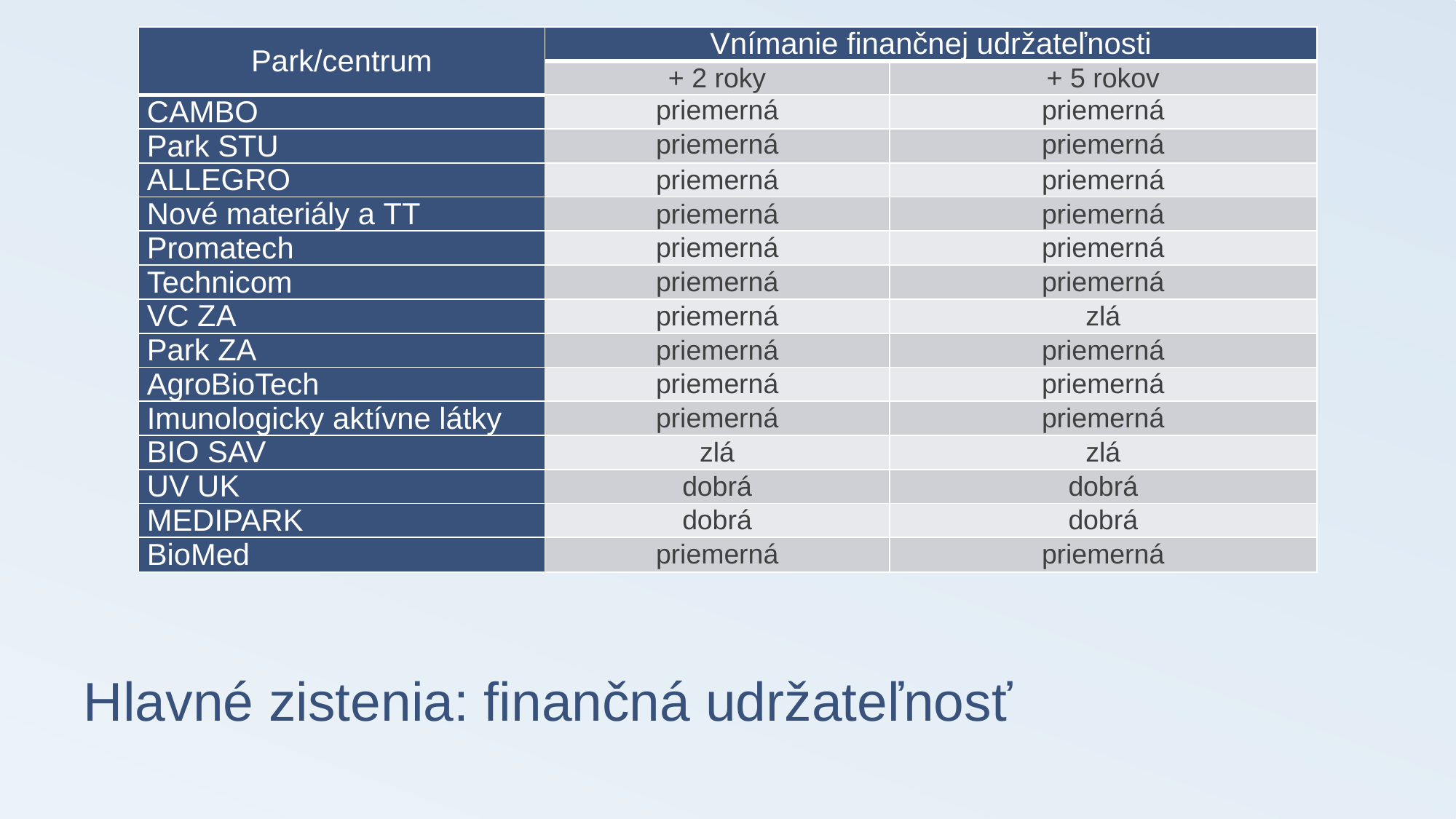

| Park/centrum | Vnímanie finančnej udržateľnosti |  |
| --- | --- | --- |
|  | + 2 roky | + 5 rokov |
| CAMBO | priemerná | priemerná |
| Park STU | priemerná | priemerná |
| ALLEGRO | priemerná | priemerná |
| Nové materiály a TT | priemerná | priemerná |
| Promatech | priemerná | priemerná |
| Technicom | priemerná | priemerná |
| VC ZA | priemerná | zlá |
| Park ZA | priemerná | priemerná |
| AgroBioTech | priemerná | priemerná |
| Imunologicky aktívne látky | priemerná | priemerná |
| BIO SAV | zlá | zlá |
| UV UK | dobrá | dobrá |
| MEDIPARK | dobrá | dobrá |
| BioMed | priemerná | priemerná |
# Hlavné zistenia: finančná udržateľnosť